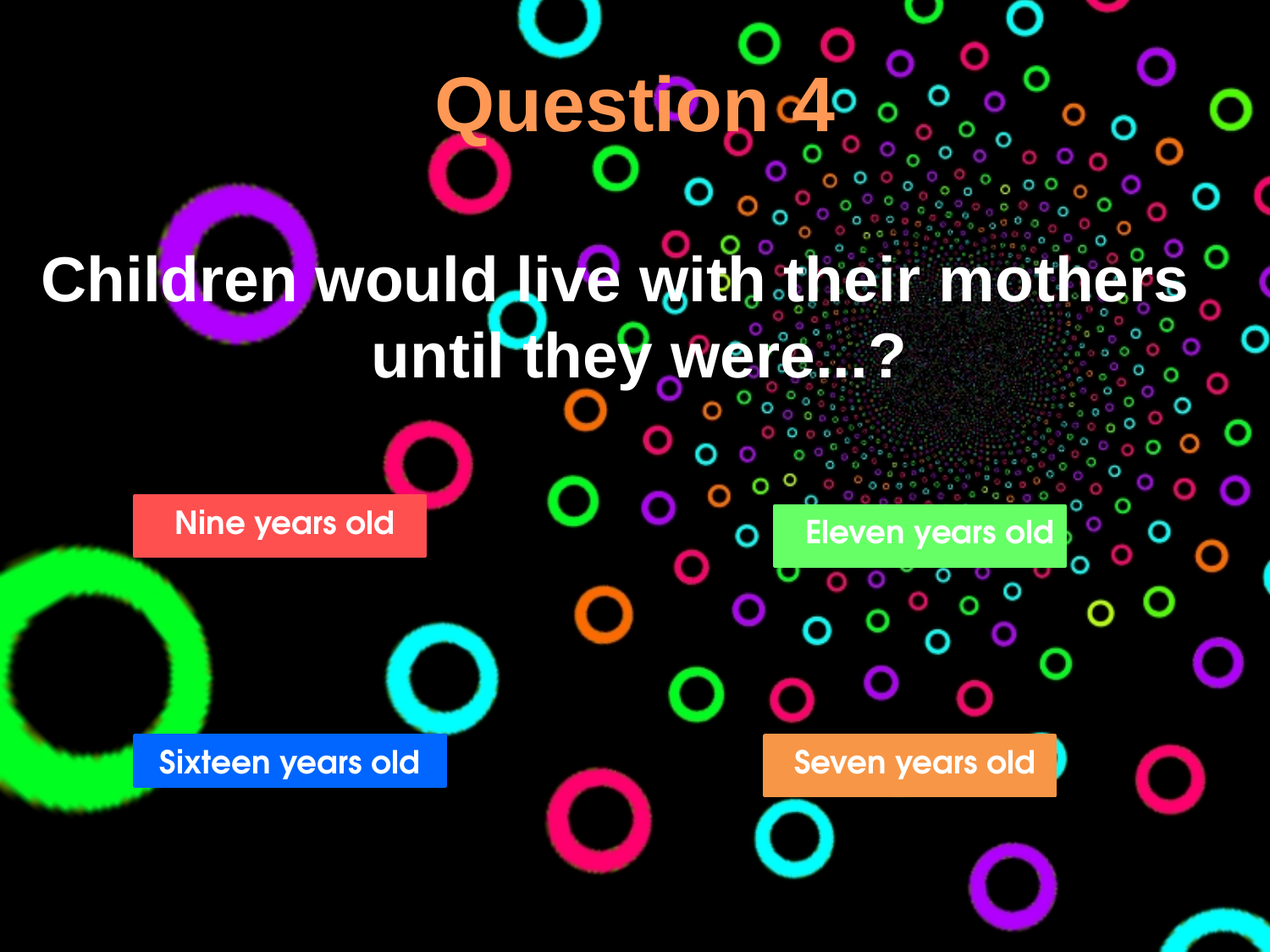

Question 4
Children would live with their mothers until they were...?

Nine years old

Eleven years old

Sixteen years old

Seven years old